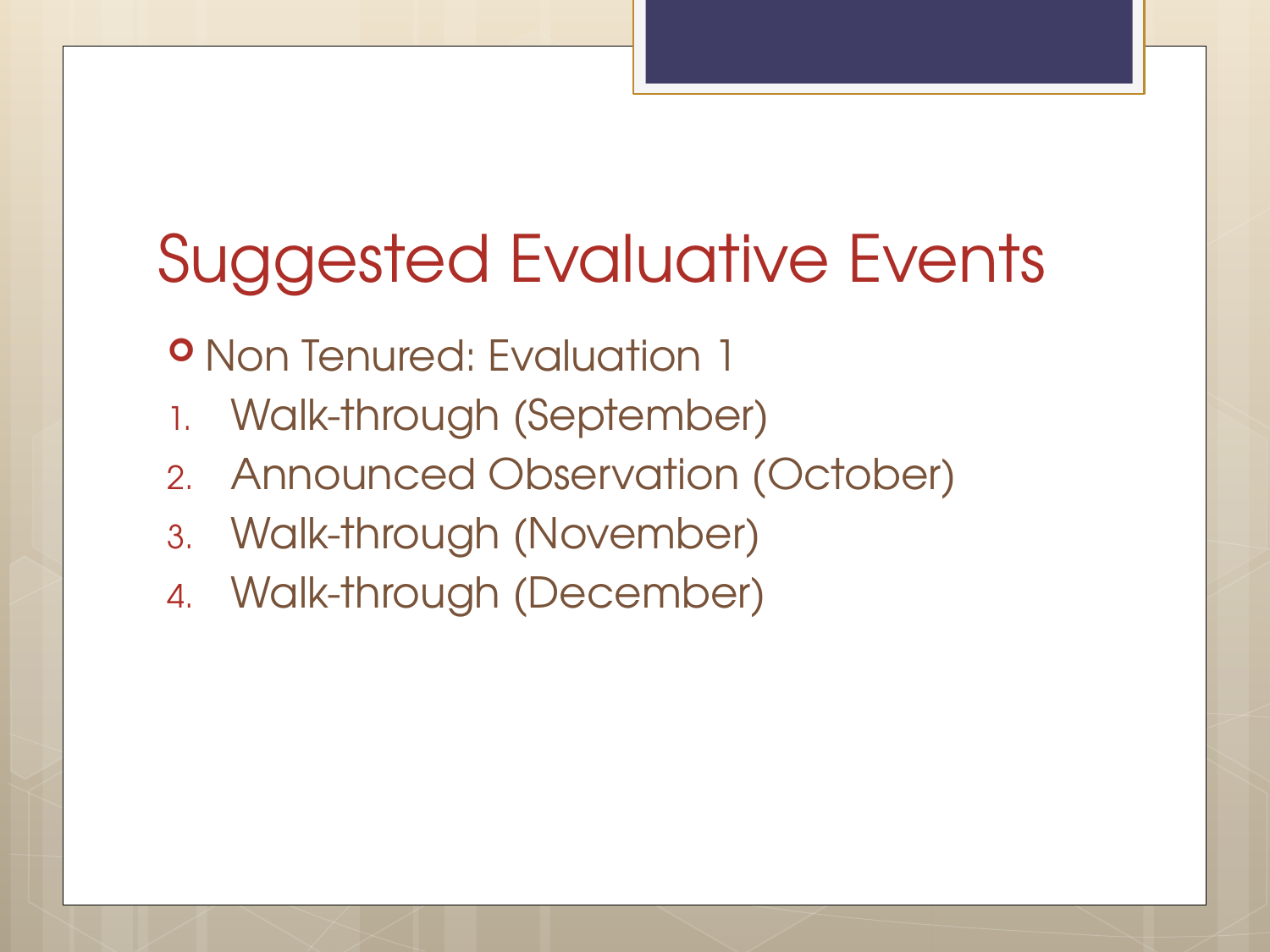

# Suggested Evaluative Events
Non Tenured: Evaluation 1
Walk-through (September)
Announced Observation (October)
Walk-through (November)
Walk-through (December)